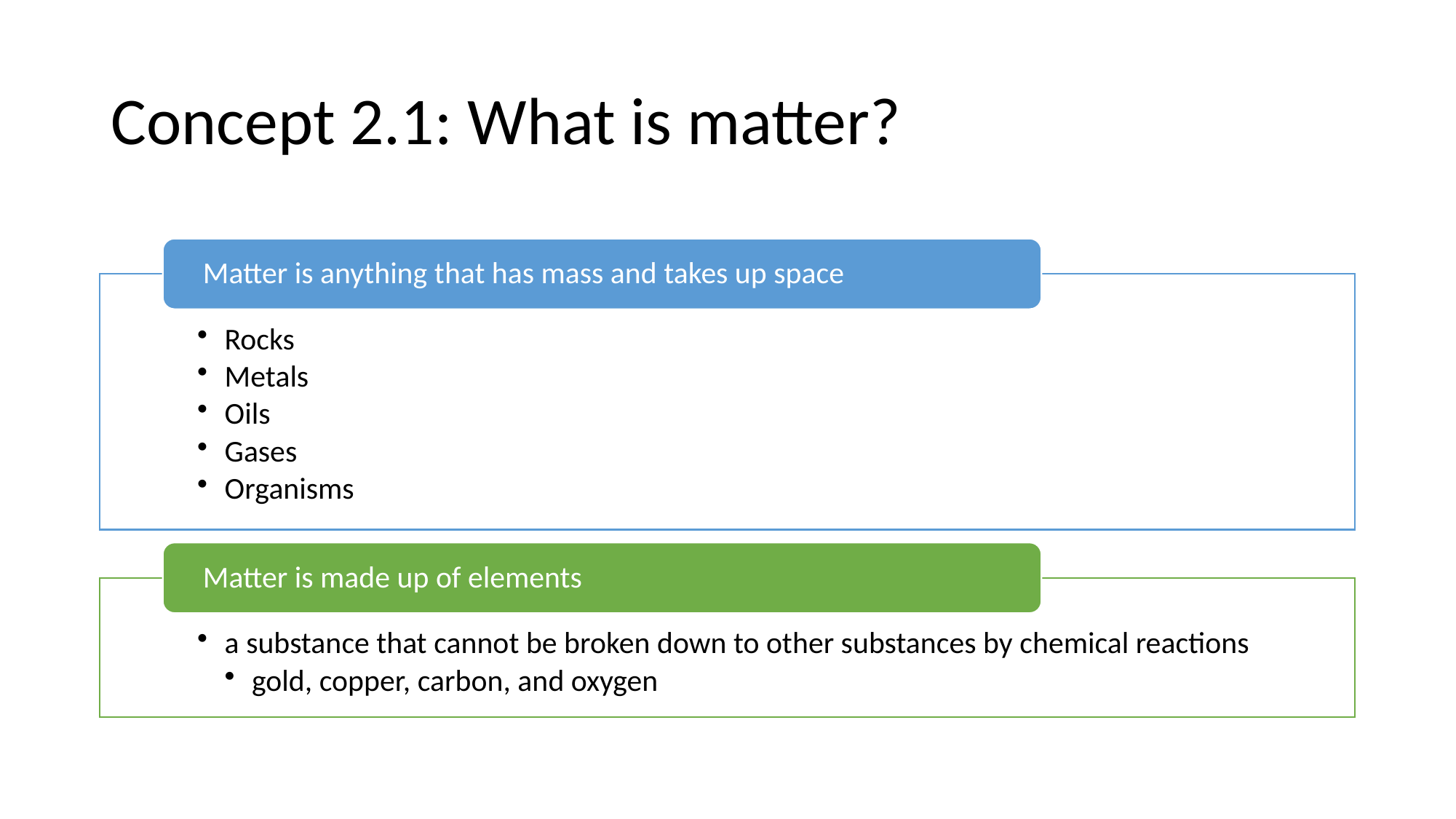

# Concept 2.1: What is matter?
Rocks
Metals
Oils
Gases
Organisms
Matter is anything that has mass and takes up space
a substance that cannot be broken down to other substances by chemical reactions
gold, copper, carbon, and oxygen
Matter is made up of elements